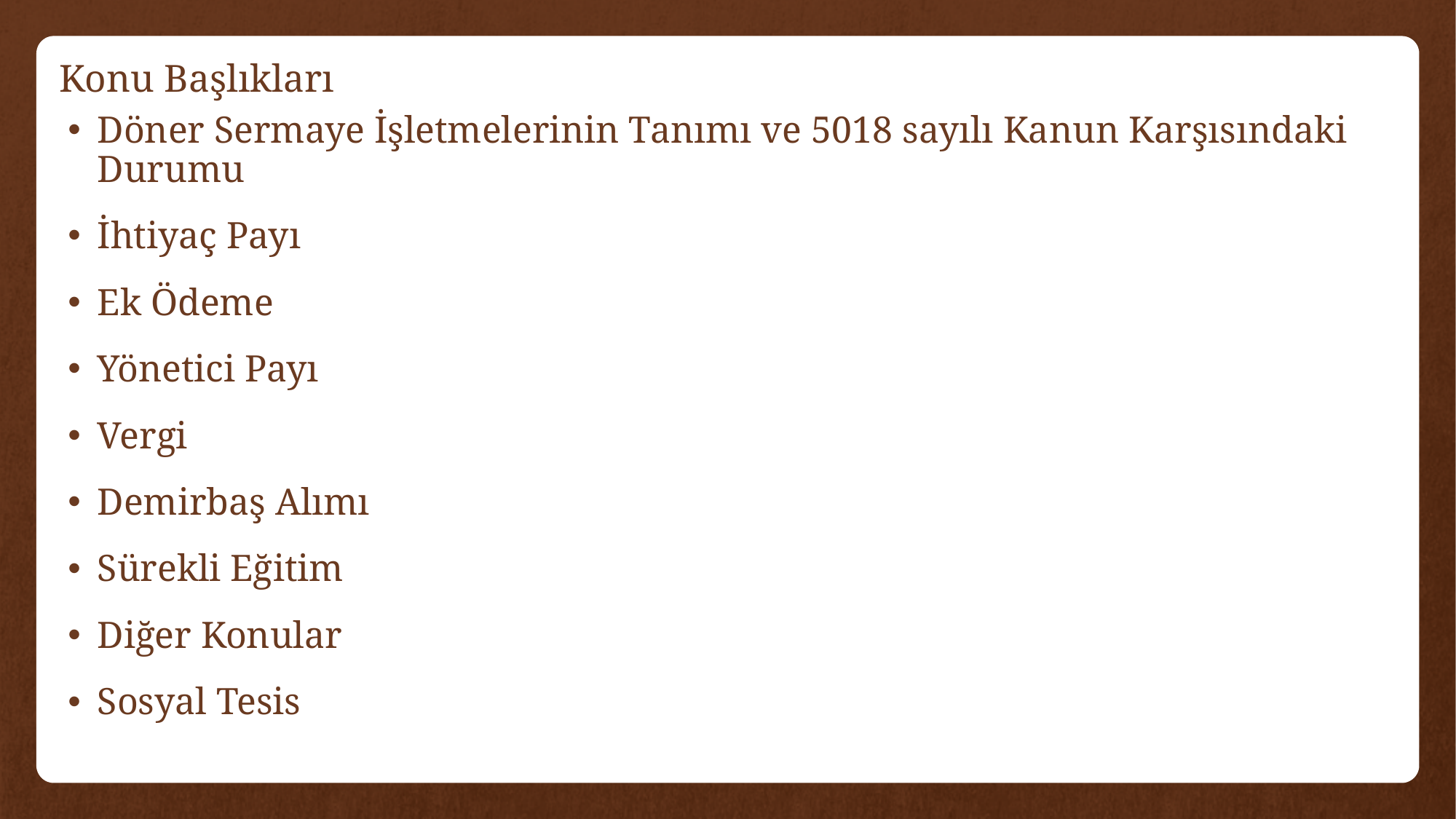

# Konu Başlıkları
Döner Sermaye İşletmelerinin Tanımı ve 5018 sayılı Kanun Karşısındaki Durumu
İhtiyaç Payı
Ek Ödeme
Yönetici Payı
Vergi
Demirbaş Alımı
Sürekli Eğitim
Diğer Konular
Sosyal Tesis